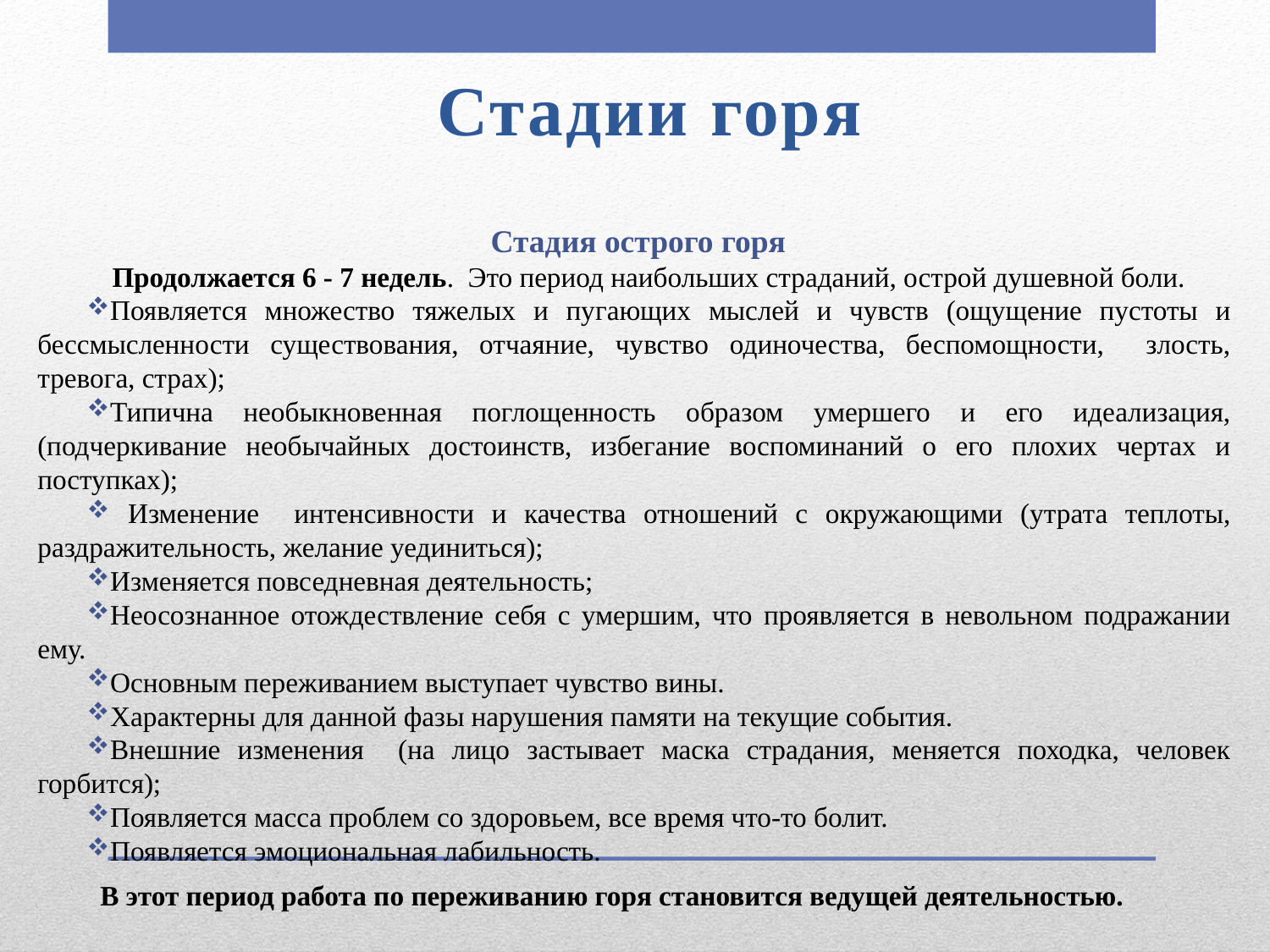

# Стадии горя
Стадия острого горя
Продолжается 6 - 7 недель.  Это период наибольших страданий, острой душевной боли.
Появляется множество тяжелых и пугающих мыслей и чувств (ощущение пустоты и бессмысленности существования, отчаяние, чувство одиночества, беспомощности,  злость, тревога, страх);
Типична необыкновенная поглощенность образом умершего и его идеализация, (подчеркивание необычайных достоинств, избегание воспоминаний о его плохих чертах и поступках);
 Изменение  интенсивности и качества отношений с окружающими (утрата теплоты, раздражительность, желание уединиться);
Изменяется повседневная деятельность;
Неосознанное отождествление себя с умершим, что проявляется в невольном подражании ему.
Основным переживанием выступает чувство вины.
Характерны для данной фазы нарушения памяти на текущие события.
Внешние изменения  (на лицо застывает маска страдания, меняется походка, человек горбится);
Появляется масса проблем со здоровьем, все время что-то болит.
Появляется эмоциональная лабильность.
В этот период работа по переживанию горя становится ведущей деятельностью.